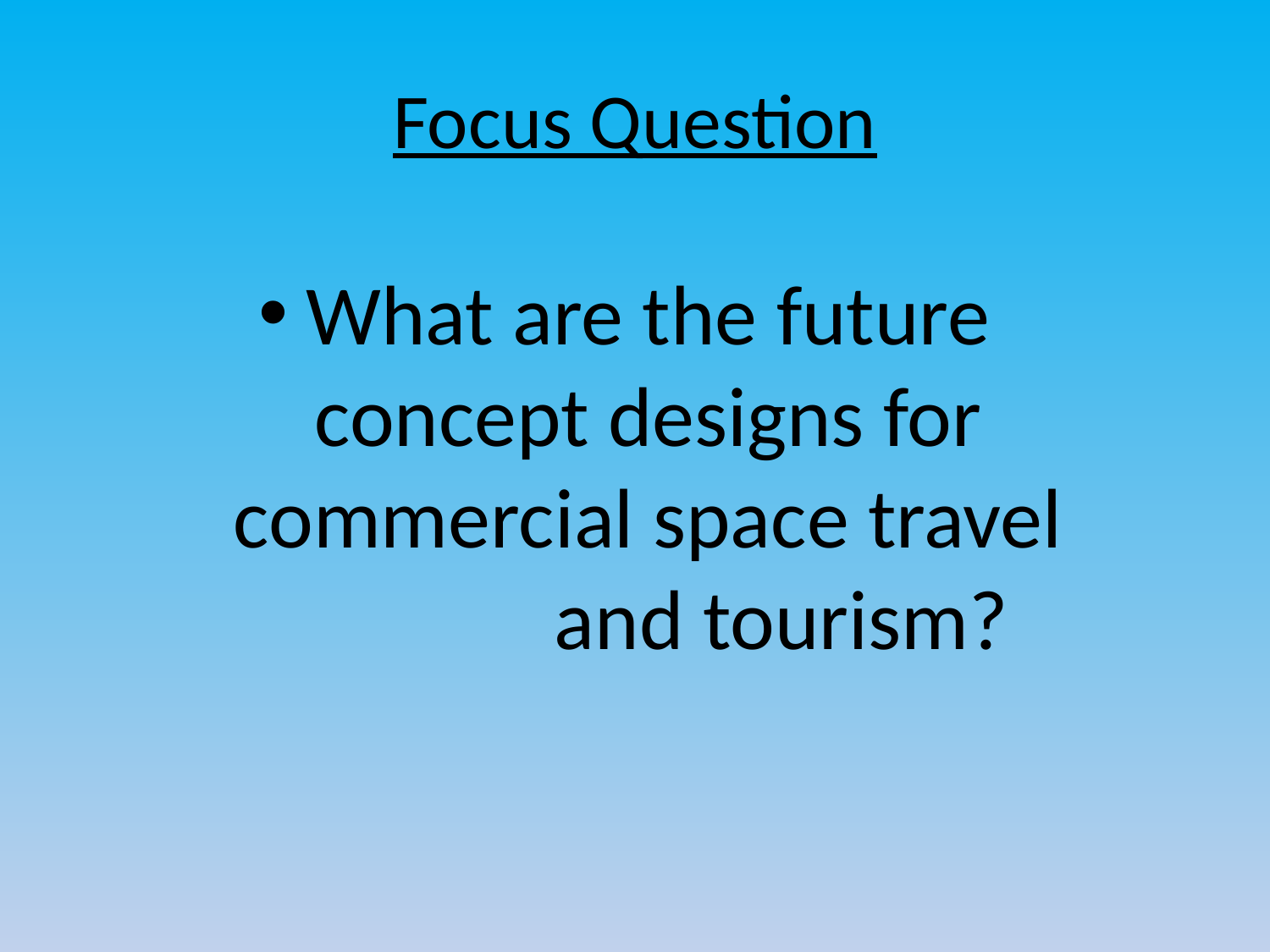

# Focus Question
What are the future concept designs for commercial space travel                and tourism?